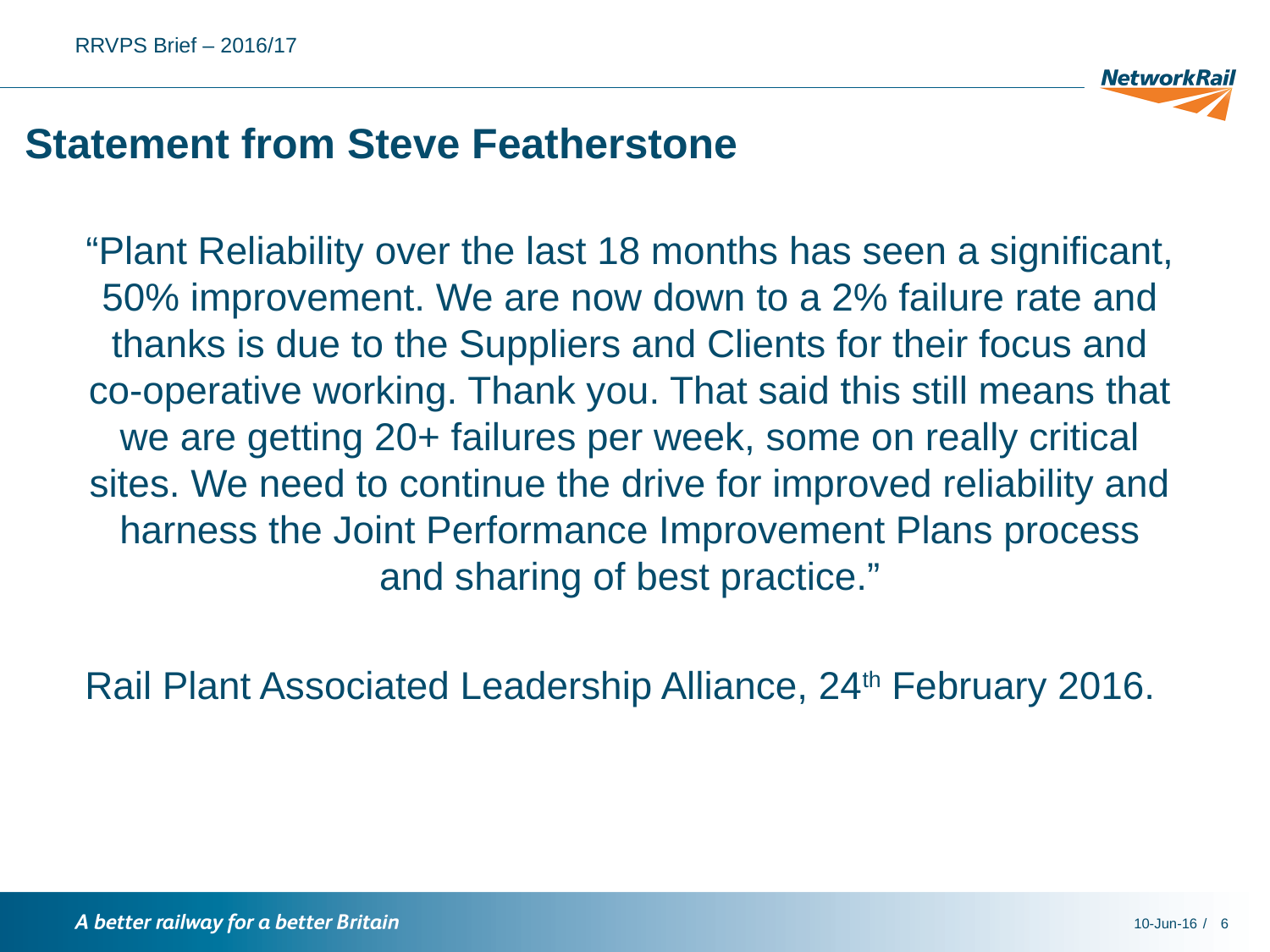

RRVPS Brief – 2016/17
# Statement from Steve Featherstone
“Plant Reliability over the last 18 months has seen a significant, 50% improvement. We are now down to a 2% failure rate and thanks is due to the Suppliers and Clients for their focus and co-operative working. Thank you. That said this still means that we are getting 20+ failures per week, some on really critical sites. We need to continue the drive for improved reliability and harness the Joint Performance Improvement Plans process and sharing of best practice.”

Rail Plant Associated Leadership Alliance, 24th February 2016.
10-Jun-16
6